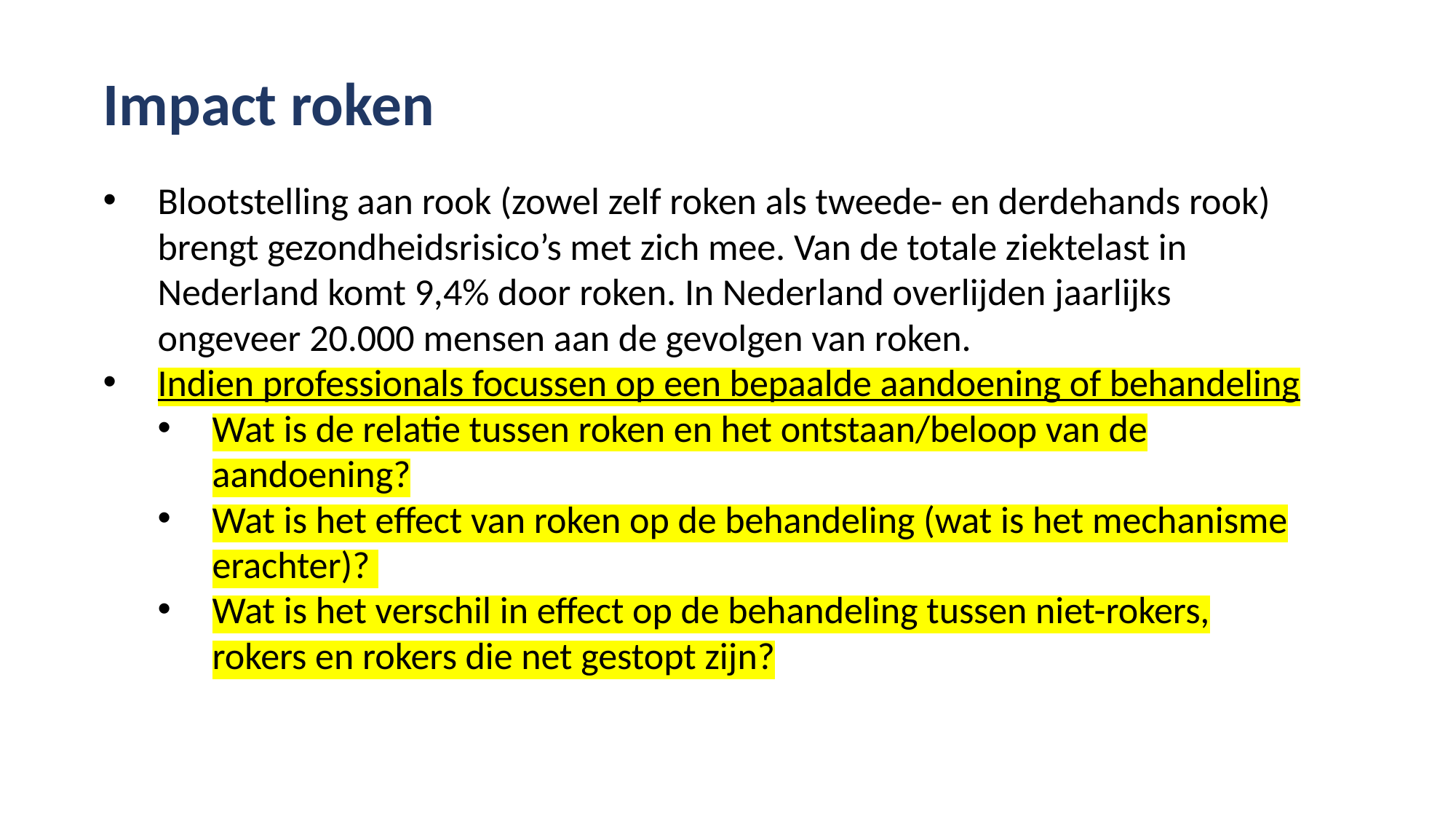

Impact roken
Blootstelling aan rook (zowel zelf roken als tweede- en derdehands rook) brengt gezondheidsrisico’s met zich mee. Van de totale ziektelast in Nederland komt 9,4% door roken. In Nederland overlijden jaarlijks ongeveer 20.000 mensen aan de gevolgen van roken.
Indien professionals focussen op een bepaalde aandoening of behandeling
Wat is de relatie tussen roken en het ontstaan/beloop van de aandoening?
Wat is het effect van roken op de behandeling (wat is het mechanisme erachter)?
Wat is het verschil in effect op de behandeling tussen niet-rokers, rokers en rokers die net gestopt zijn?